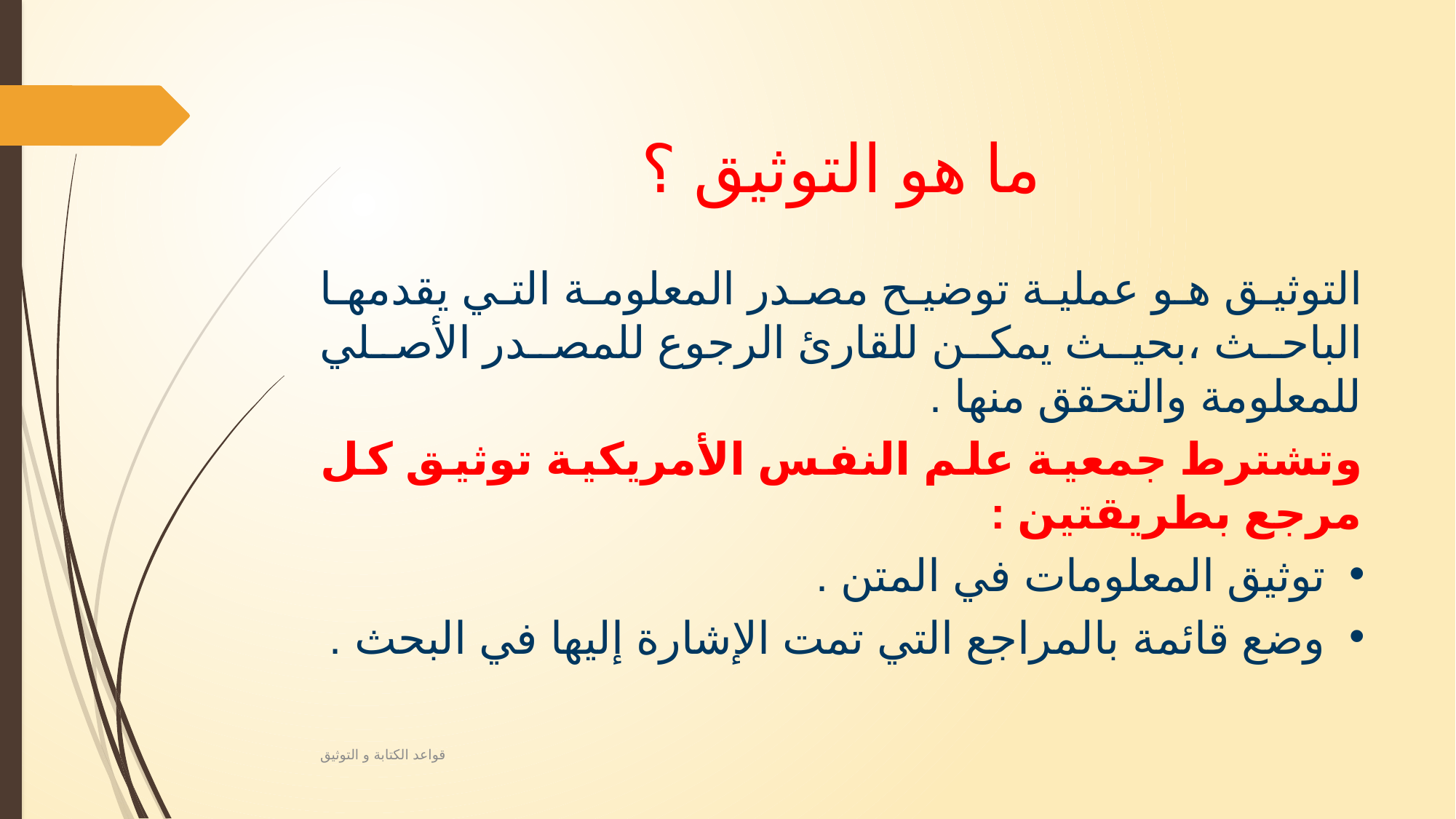

# ما هو التوثيق ؟
التوثيق هو عملية توضيح مصدر المعلومة التي يقدمها الباحث ،بحيث يمكن للقارئ الرجوع للمصدر الأصلي للمعلومة والتحقق منها .
وتشترط جمعية علم النفس الأمريكية توثيق كل مرجع بطريقتين :
توثيق المعلومات في المتن .
وضع قائمة بالمراجع التي تمت الإشارة إليها في البحث .

قواعد الكتابة و التوثيق